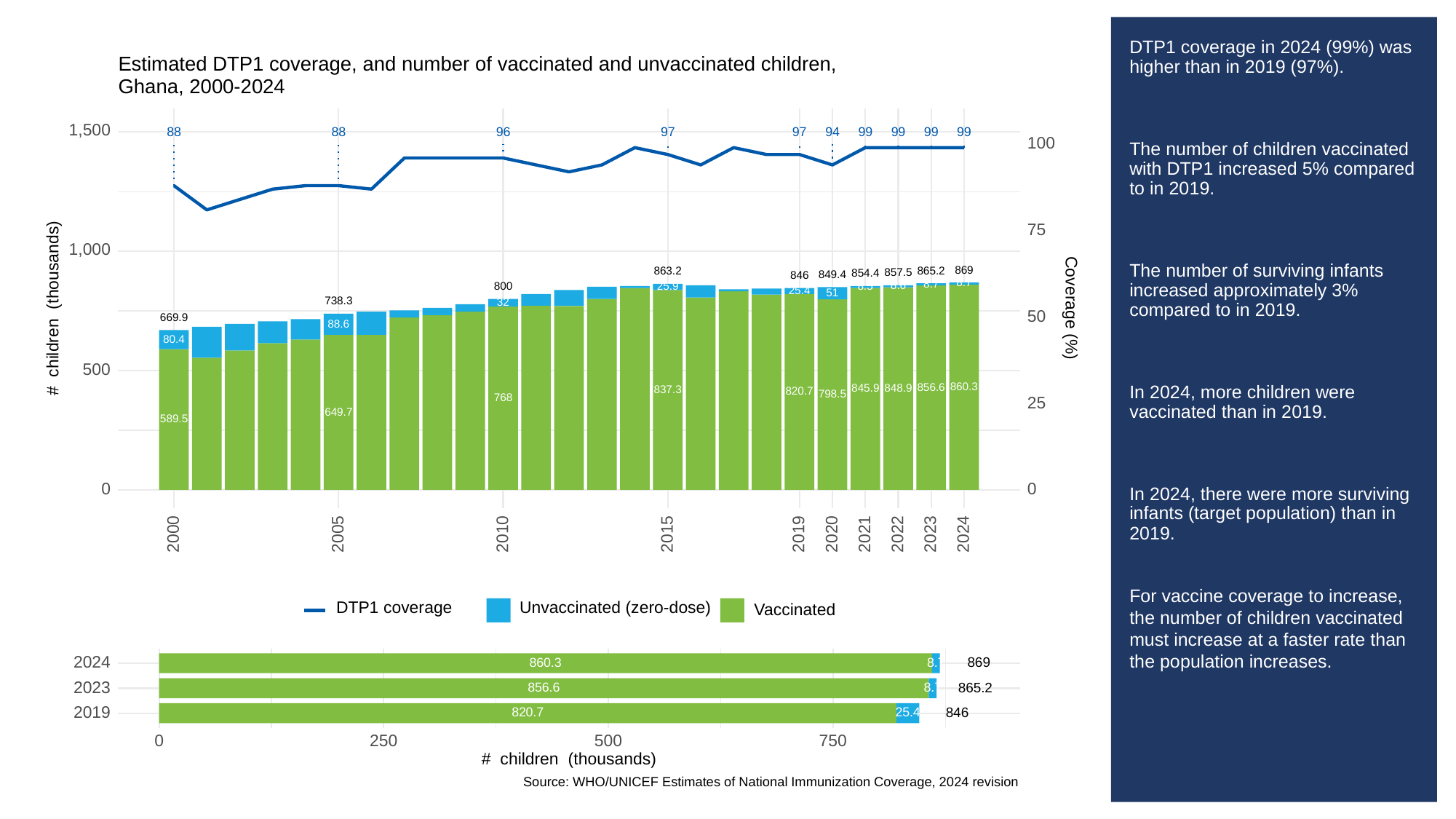

# DTP1 coverage in 2024 (99%) was higher than in 2019 (97%).

The number of children vaccinated with DTP1 increased 5% compared to in 2019.

The number of surviving infants increased approximately 3% compared to in 2019.

In 2024, more children were vaccinated than in 2019.

In 2024, there were more surviving infants (target population) than in 2019.

For vaccine coverage to increase, the number of children vaccinated must increase at a faster rate than the population increases.

Estimated DTP1 coverage, and number of vaccinated and unvaccinated children,
Ghana, 2000-2024

1,500
88
88
96
97
97
94
99
99
99
99

100

75
1,000

869
865.2
863.2
857.5
854.4
849.4
846
8.7
8.7
8.6

800
25.9
8.5

25.4

51

738.3

32

#  children  (thousands)
Coverage (%)

50

669.9

88.6

80.4

500

860.3
856.6
848.9
845.9
837.3
820.7
798.5
768
25
649.7
589.5

0
0

2023
2000
2005
2010
2015
2019
2020
2021
2022
2024

Unvaccinated (zero-dose)
DTP1 coverage
Vaccinated

2024
869
860.3
8.7

2023
865.2
856.6
8.7

2019
846
820.7
25.4

0
250
500
750
#  children  (thousands)
Source: WHO/UNICEF Estimates of National Immunization Coverage, 2024 revision